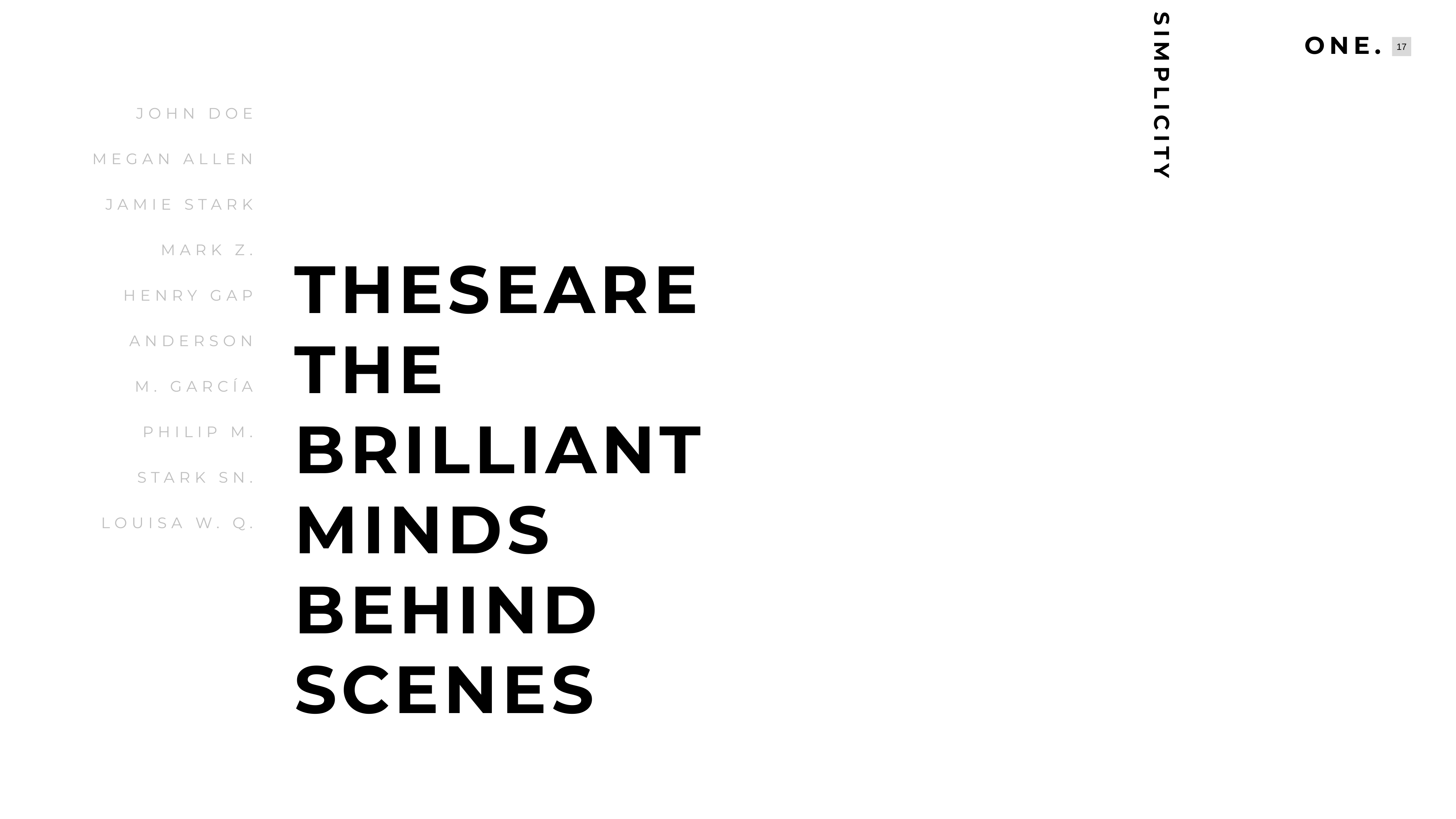

JOHN DOE
MEGAN ALLEN
JAMIE STARK
MARK Z.
HENRY GAP
ANDERSON
M. GARCÍA
PHILIP M.
STARK SN.
LOUISA W. Q.

SIMPLICITY
THESEARE
THE
BRILLIANT MINDS
BEHIND
SCENES